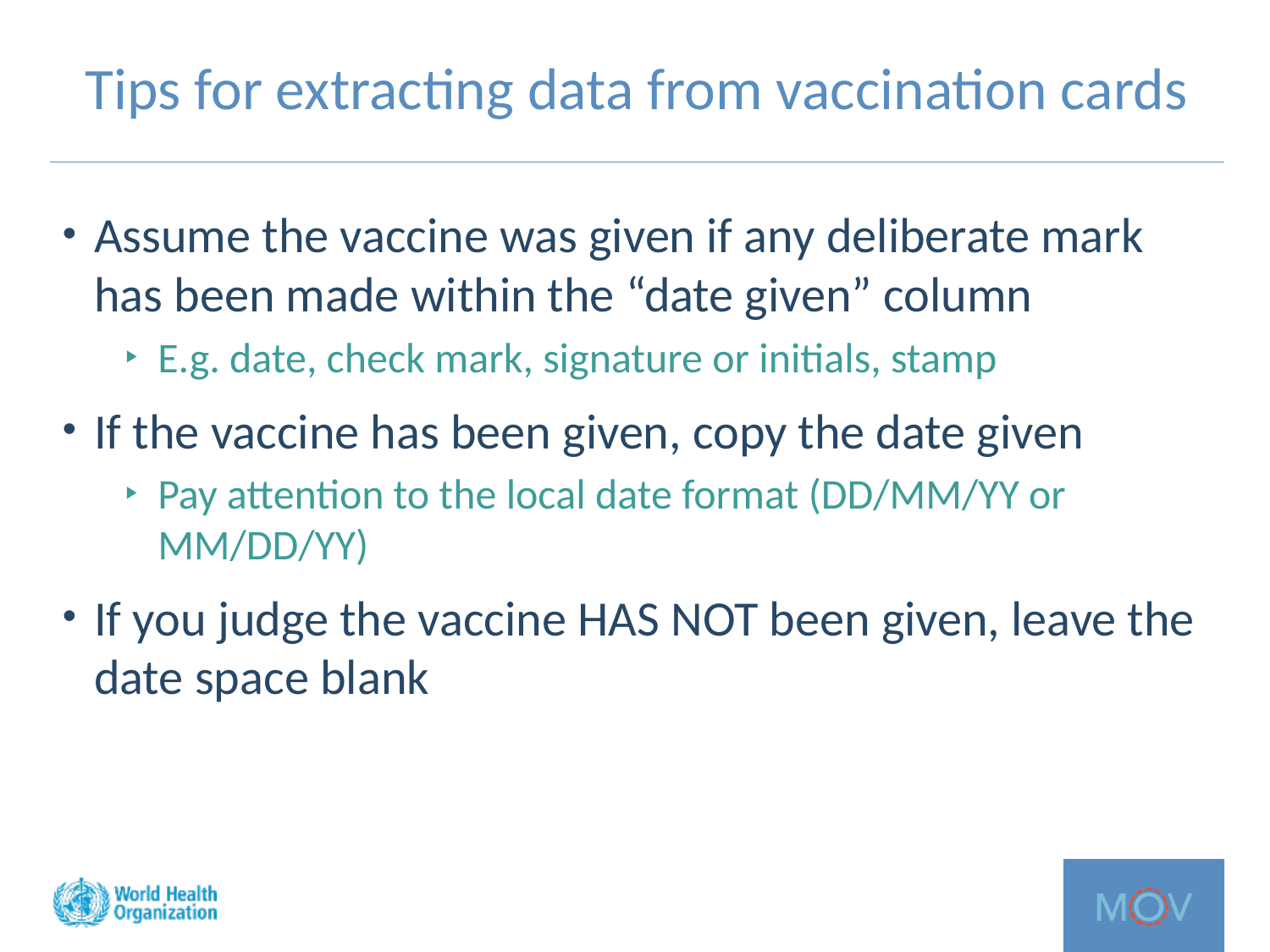

# Tips for extracting data from vaccination cards
Assume the vaccine was given if any deliberate mark has been made within the “date given” column
E.g. date, check mark, signature or initials, stamp
If the vaccine has been given, copy the date given
Pay attention to the local date format (DD/MM/YY or MM/DD/YY)
If you judge the vaccine HAS NOT been given, leave the date space blank